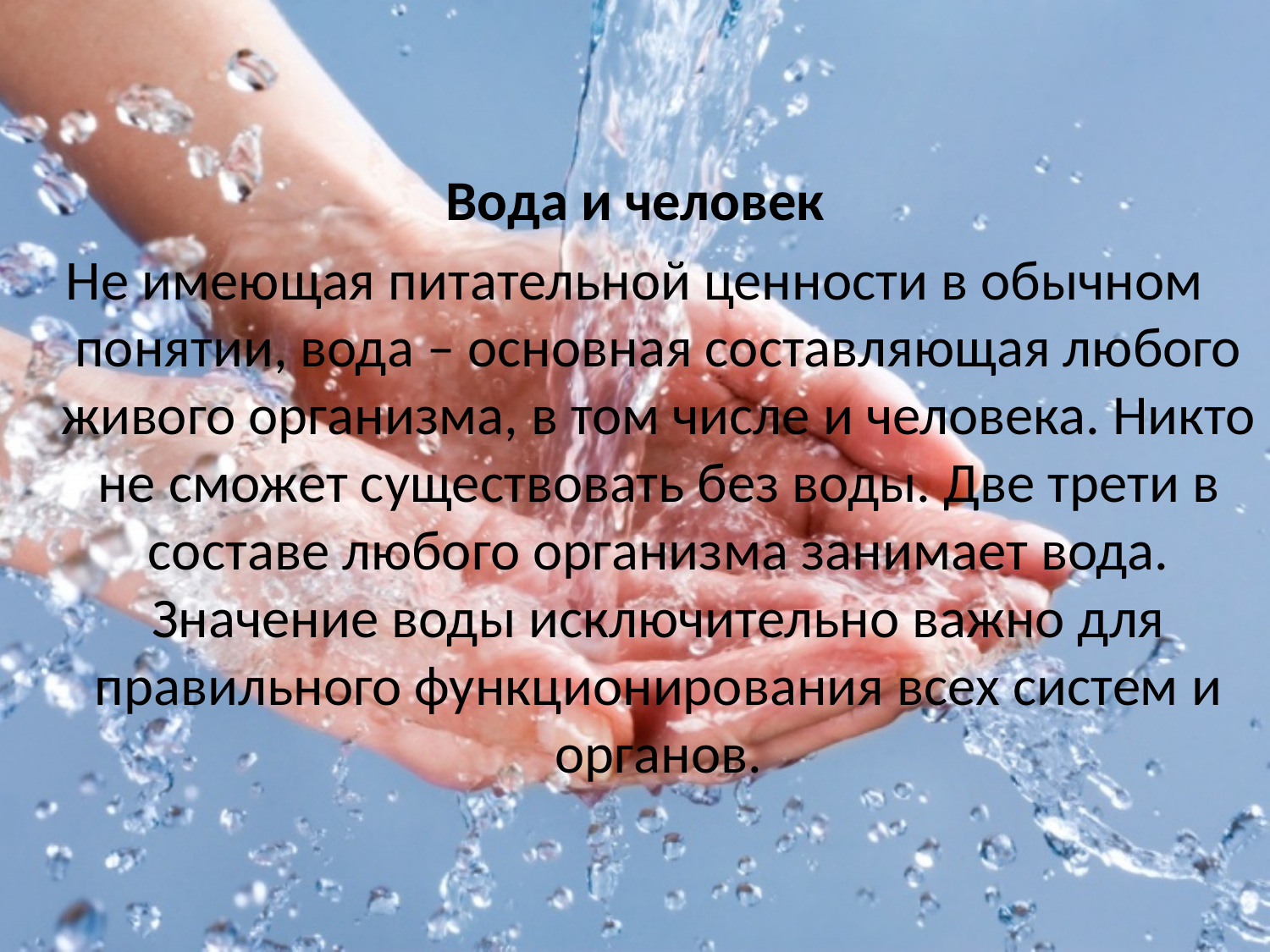

Вода и человек
Не имеющая питательной ценности в обычном понятии, вода – основная составляющая любого живого организма, в том числе и человека. Никто не сможет существовать без воды. Две трети в составе любого организма занимает вода. Значение воды исключительно важно для правильного функционирования всех систем и органов.